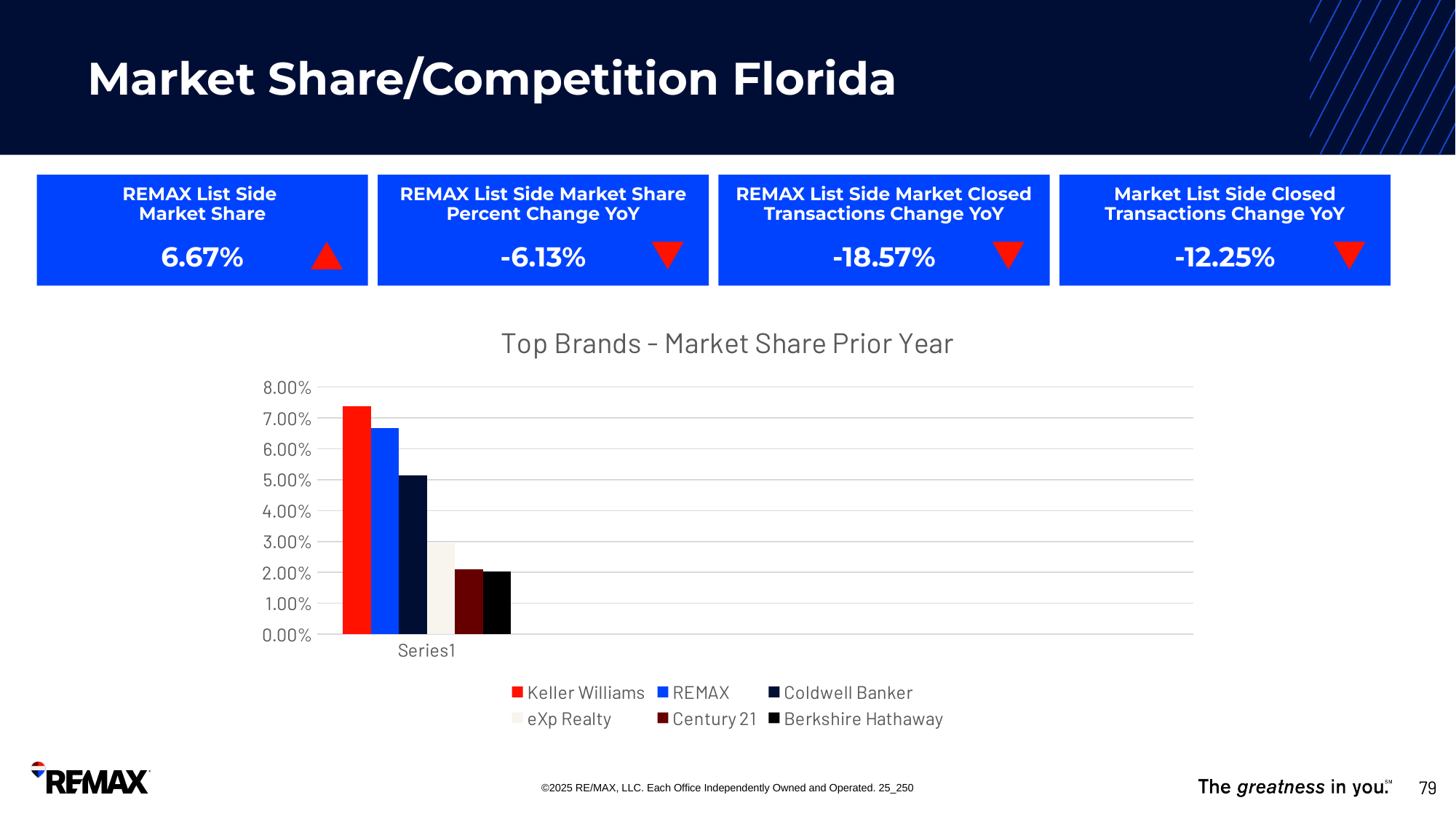

# Market Share/Competition Florida

REMAX List Side
Market Share
REMAX List Side Market Share Percent Change YoY
REMAX List Side Market Closed Transactions Change YoY
Market List Side Closed Transactions Change YoY
6.67%
-6.13%
-18.57%
-12.25%

### Chart: Top Brands - Market Share Prior Year

| Category | Keller Williams | REMAX | Coldwell Banker | eXp Realty | Century 21 | Berkshire Hathaway |
|---|---|---|---|---|---|---|
|  | 0.0738 | 0.0667 | 0.0515 | 0.0295 | 0.0209 | 0.0204 |
|  | None | None | None | None | None | None |
|  | None | None | None | None | None | None |
|  | None | None | None | None | None | None |
79
©2025 RE/MAX, LLC. Each Office Independently Owned and Operated. 25_250